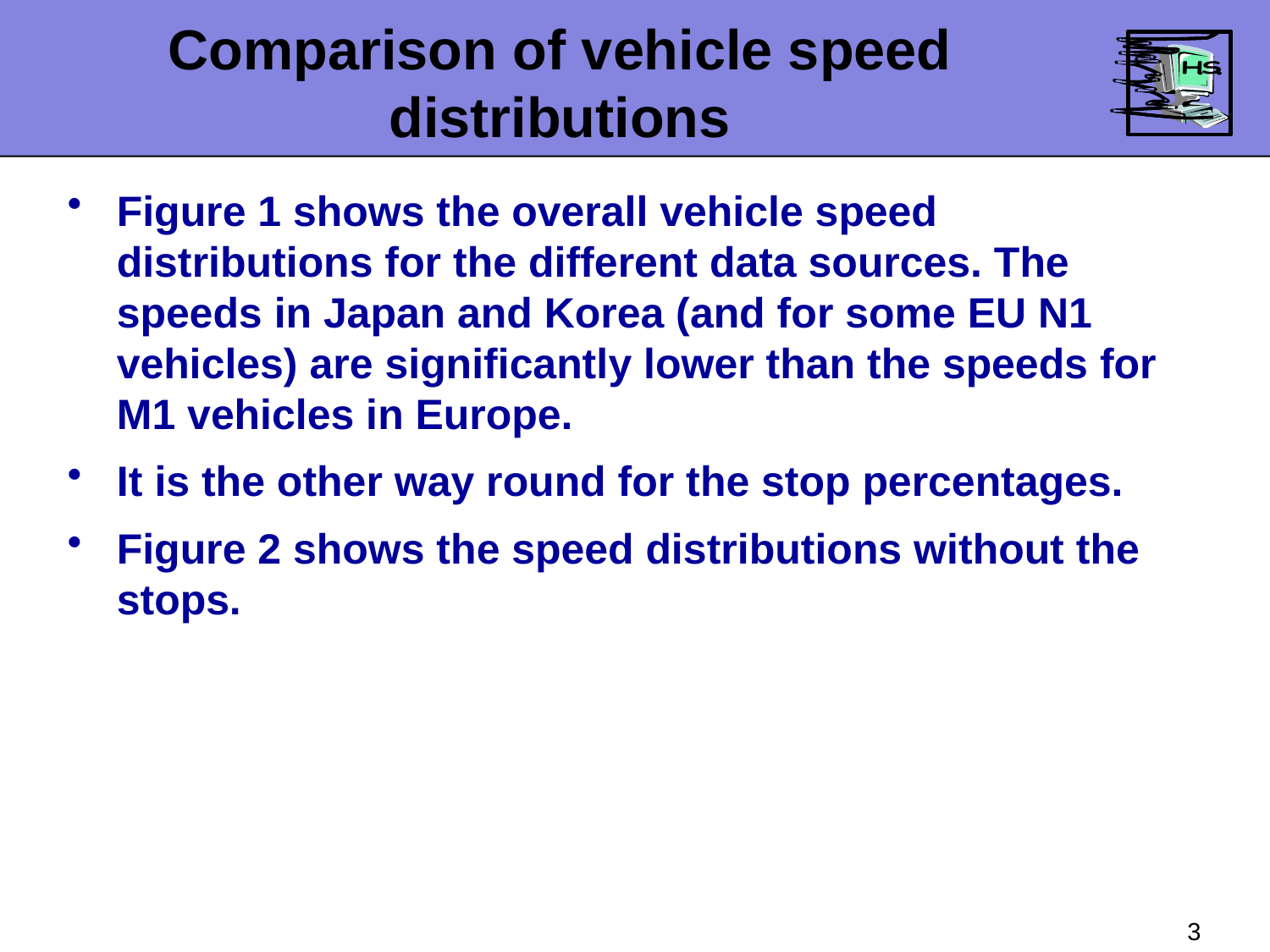

Comparison of vehicle speed distributions
Figure 1 shows the overall vehicle speed distributions for the different data sources. The speeds in Japan and Korea (and for some EU N1 vehicles) are significantly lower than the speeds for M1 vehicles in Europe.
It is the other way round for the stop percentages.
Figure 2 shows the speed distributions without the stops.

3